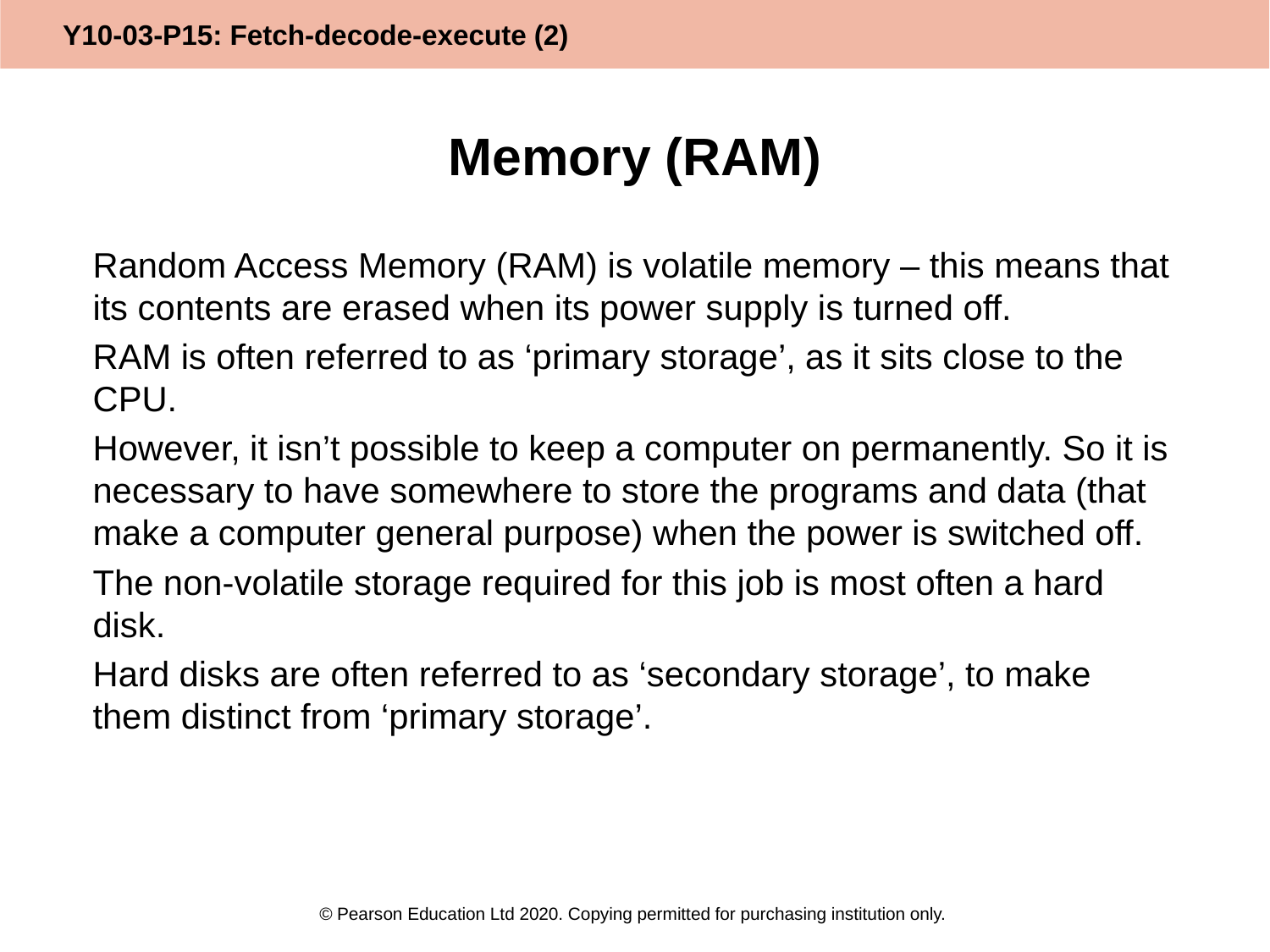

# Memory (RAM)
Random Access Memory (RAM) is volatile memory – this means that its contents are erased when its power supply is turned off.
RAM is often referred to as ‘primary storage’, as it sits close to the CPU.
However, it isn’t possible to keep a computer on permanently. So it is necessary to have somewhere to store the programs and data (that make a computer general purpose) when the power is switched off.
The non-volatile storage required for this job is most often a hard disk.
Hard disks are often referred to as ‘secondary storage’, to make them distinct from ‘primary storage’.

© Pearson Education Ltd 2020. Copying permitted for purchasing institution only.